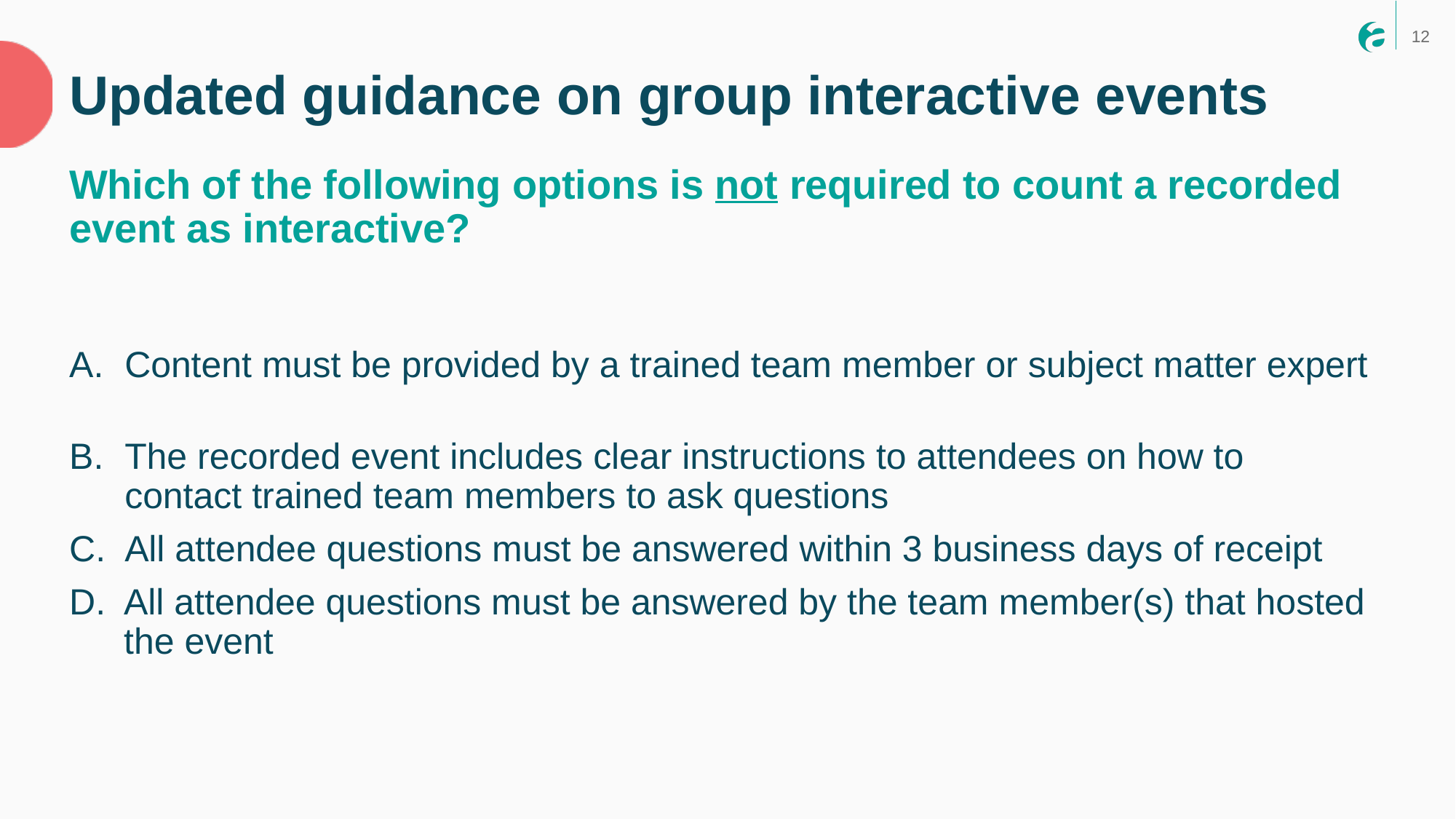

Updated guidance on group interactive events
Which of the following options is not required to count a recorded event as interactive?

Content must be provided by a trained team member or subject matter expert
The recorded event includes clear instructions to attendees on how to contact trained team members to ask questions
All attendee questions must be answered within 3 business days of receipt
All attendee questions must be answered by the team member(s) that hosted the event